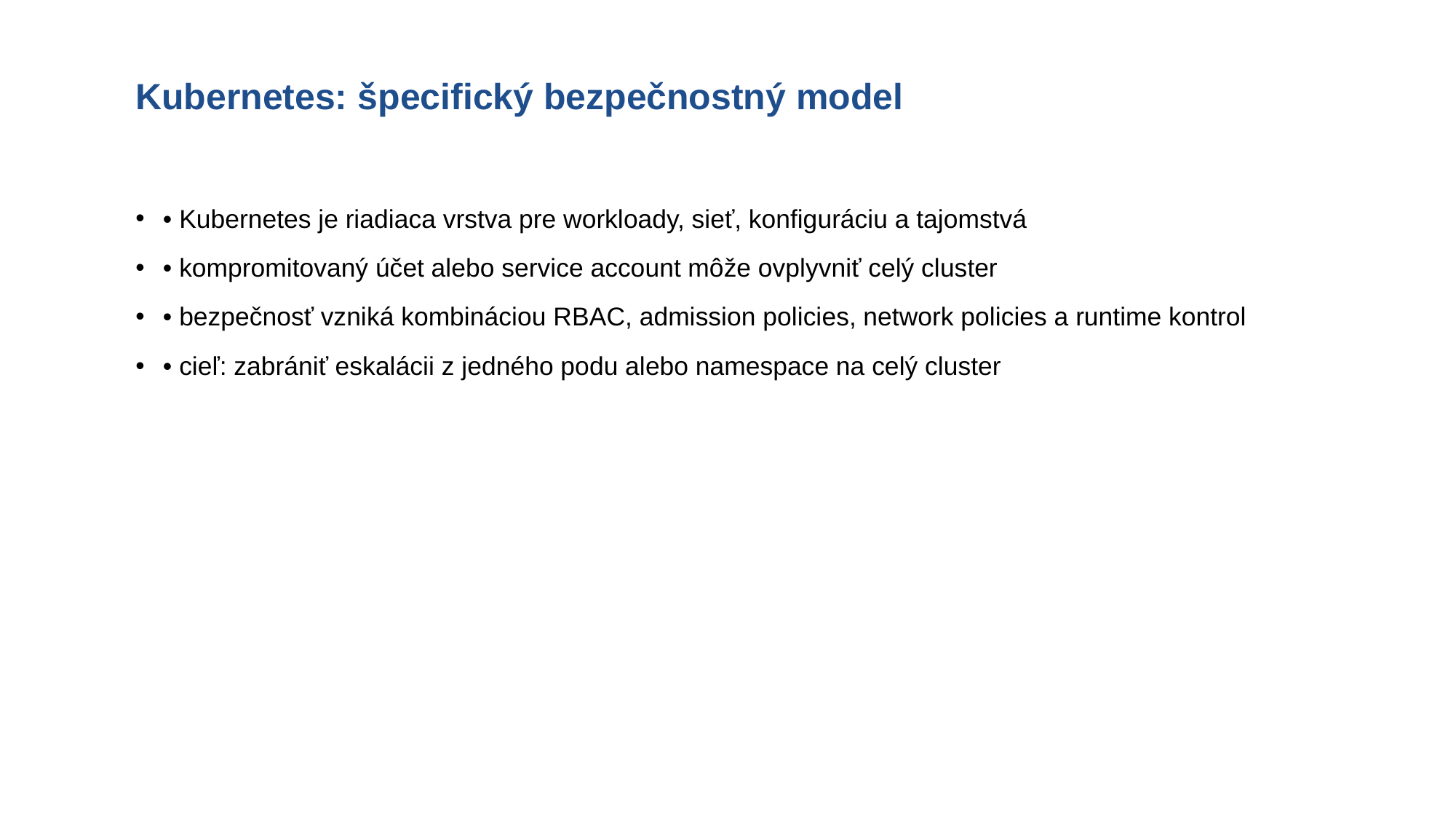

# Kubernetes: špecifický bezpečnostný model
• Kubernetes je riadiaca vrstva pre workloady, sieť, konfiguráciu a tajomstvá
• kompromitovaný účet alebo service account môže ovplyvniť celý cluster
• bezpečnosť vzniká kombináciou RBAC, admission policies, network policies a runtime kontrol
• cieľ: zabrániť eskalácii z jedného podu alebo namespace na celý cluster